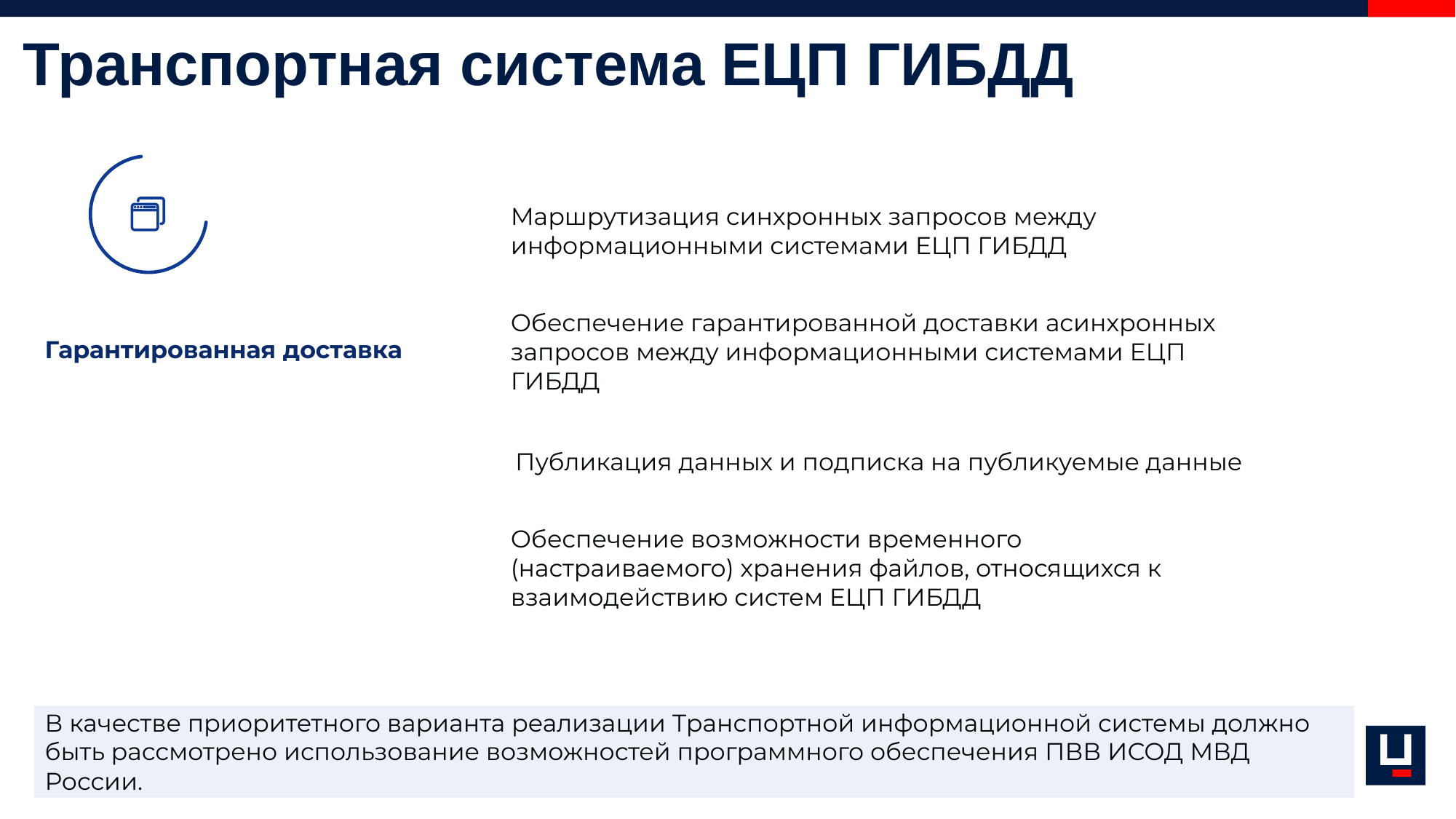

# Транспортная система ЕЦП ГИБДД

Маршрутизация синхронных запросов между информационными системами ЕЦП ГИБДД

Обеспечение гарантированной доставки асинхронных запросов между информационными системами ЕЦП ГИБДД
Гарантированная доставка
Публикация данных и подписка на публикуемые данные
Обеспечение возможности временного (настраиваемого) хранения файлов, относящихся к взаимодействию систем ЕЦП ГИБДД
В качестве приоритетного варианта реализации Транспортной информационной системы должно быть рассмотрено использование возможностей программного обеспечения ПВВ ИСОД МВД России.